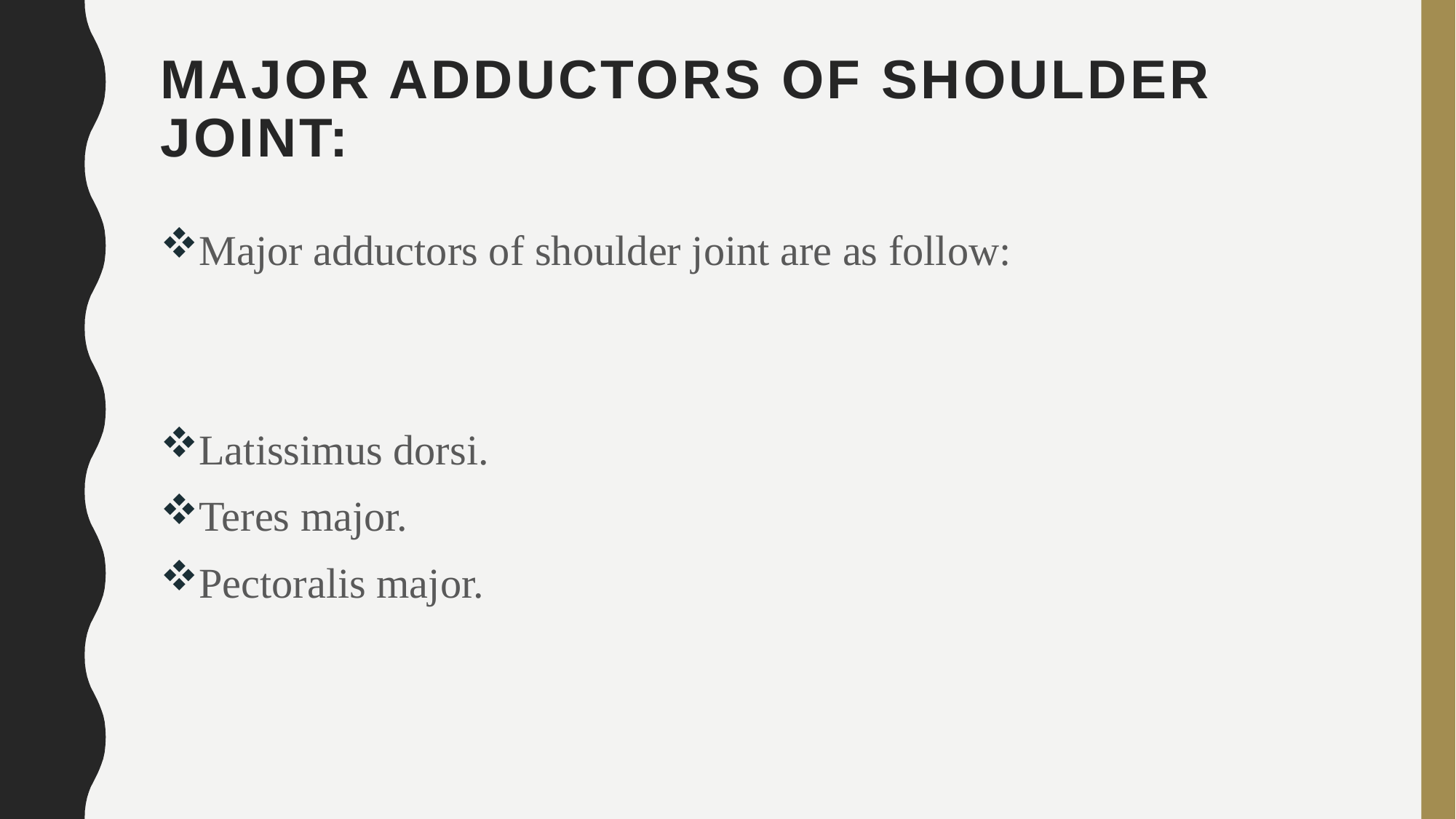

# MAJOR ADDUCTORS OF SHOULDER JOINT:
Major adductors of shoulder joint are as follow:

Latissimus dorsi.
Teres major.
Pectoralis major.